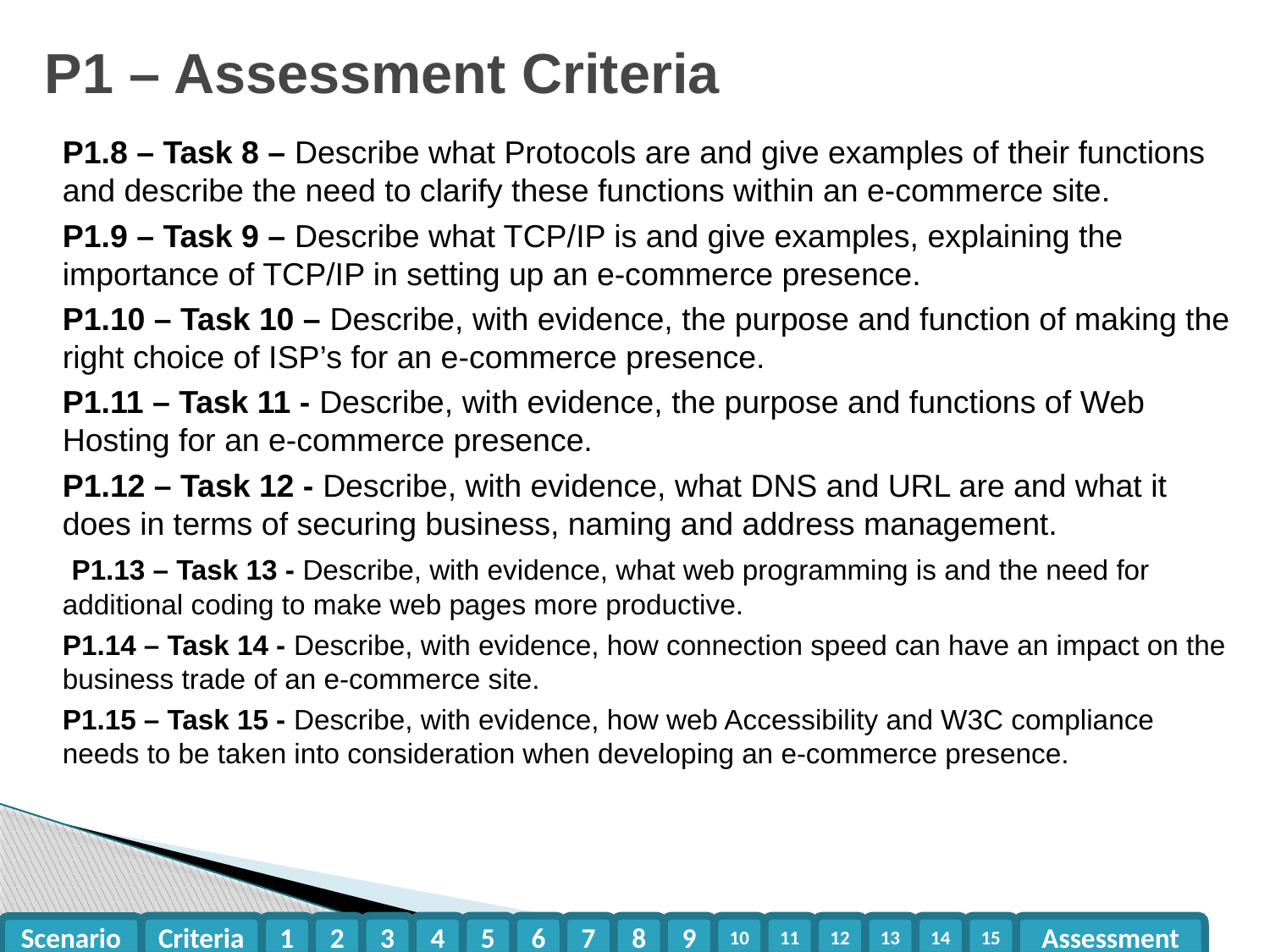

# P1 – Assessment Criteria
P1.8 – Task 8 – Describe what Protocols are and give examples of their functions and describe the need to clarify these functions within an e-commerce site.
P1.9 – Task 9 – Describe what TCP/IP is and give examples, explaining the importance of TCP/IP in setting up an e-commerce presence.
P1.10 – Task 10 – Describe, with evidence, the purpose and function of making the right choice of ISP’s for an e-commerce presence.
P1.11 – Task 11 - Describe, with evidence, the purpose and functions of Web Hosting for an e-commerce presence.
P1.12 – Task 12 - Describe, with evidence, what DNS and URL are and what it does in terms of securing business, naming and address management.
 P1.13 – Task 13 - Describe, with evidence, what web programming is and the need for additional coding to make web pages more productive.
P1.14 – Task 14 - Describe, with evidence, how connection speed can have an impact on the business trade of an e-commerce site.
P1.15 – Task 15 - Describe, with evidence, how web Accessibility and W3C compliance needs to be taken into consideration when developing an e-commerce presence.